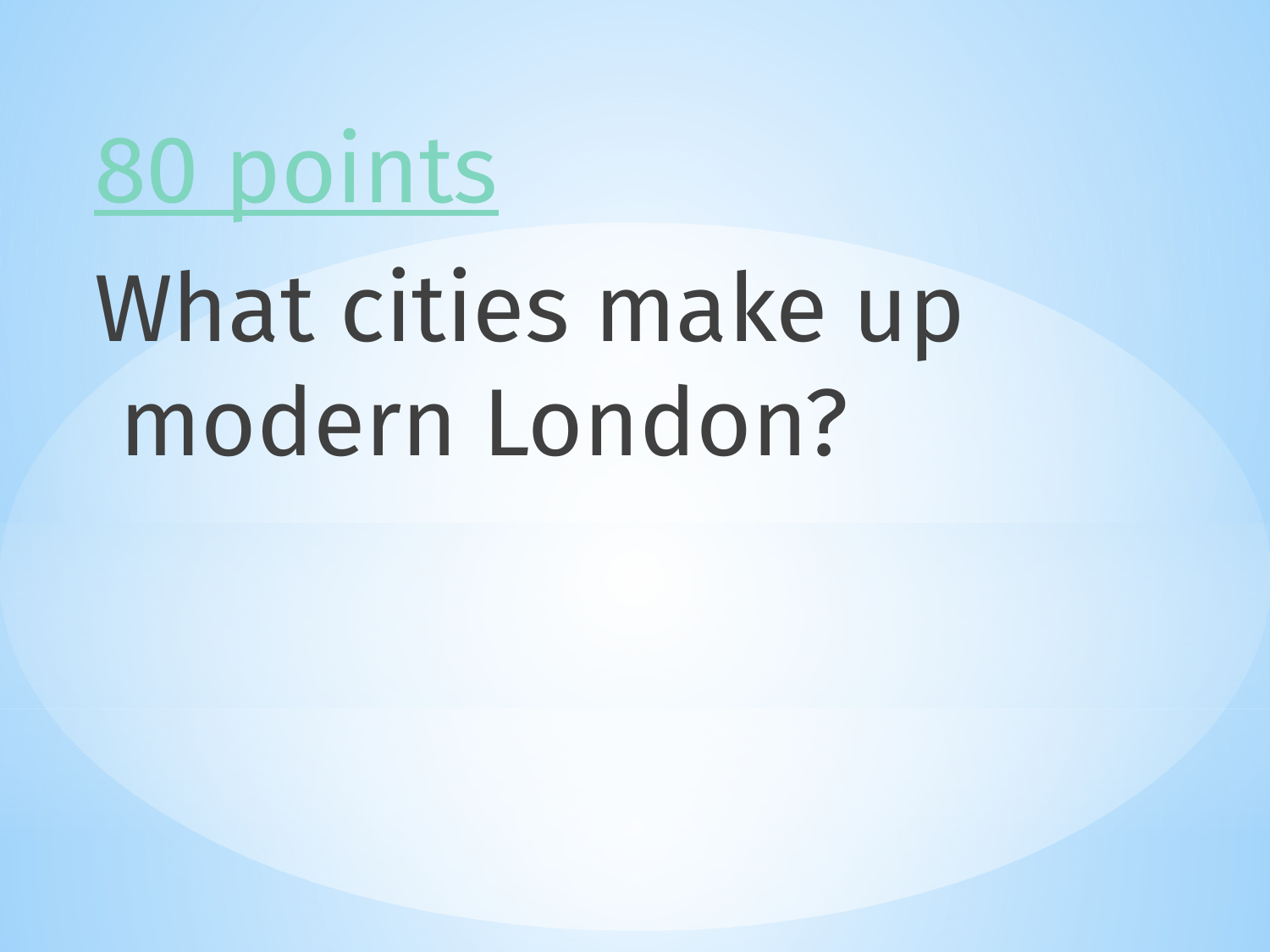

80 points
What cities make up modern London?